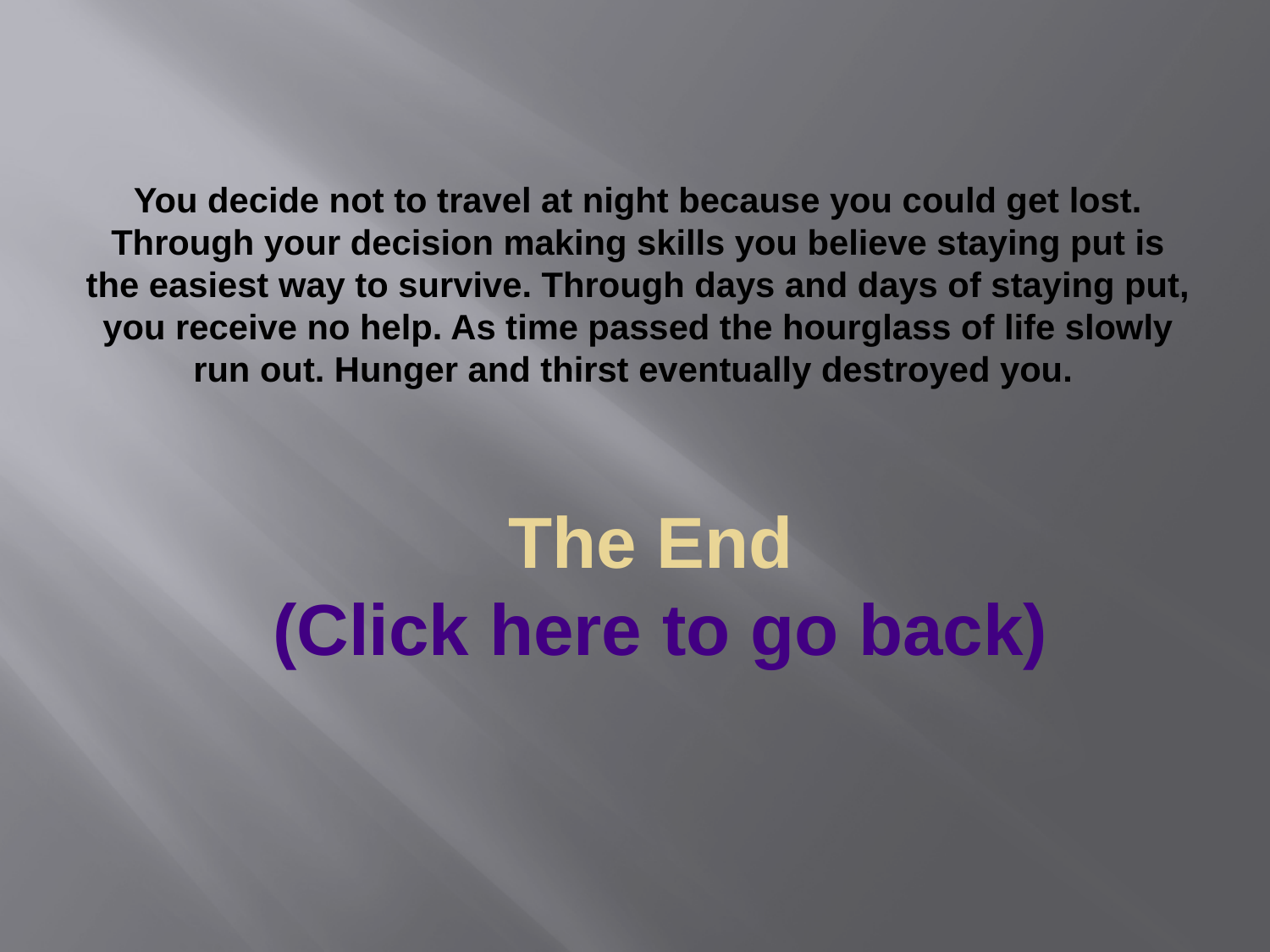

# You decide not to travel at night because you could get lost. Through your decision making skills you believe staying put is the easiest way to survive. Through days and days of staying put, you receive no help. As time passed the hourglass of life slowly run out. Hunger and thirst eventually destroyed you.
The End
(Click here to go back)